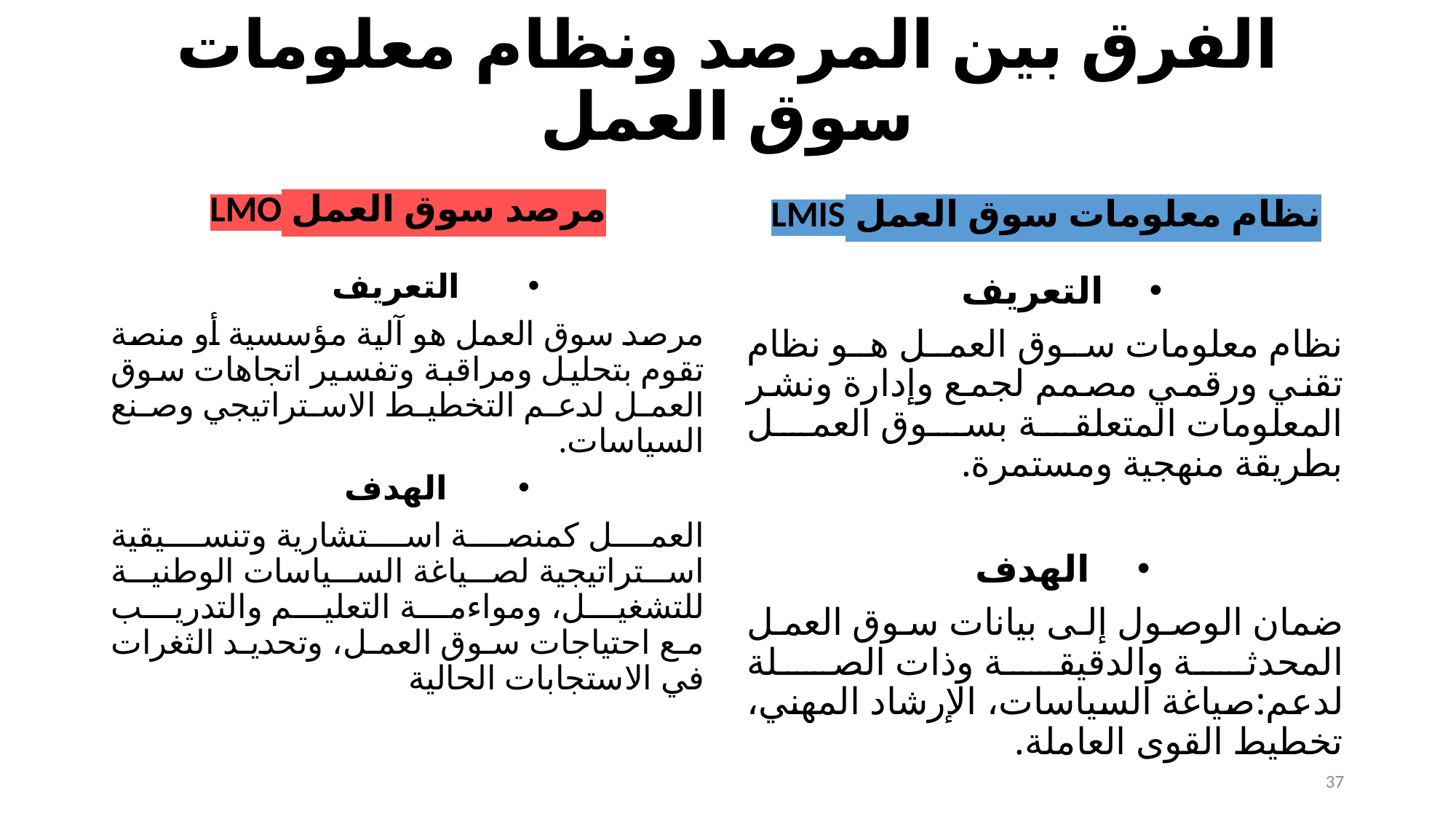

# الفرق بين المرصد ونظام معلومات سوق العمل
مرصد سوق العمل LMO
نظام معلومات سوق العمل LMIS
التعريف
مرصد سوق العمل هو آلية مؤسسية أو منصة تقوم بتحليل ومراقبة وتفسير اتجاهات سوق العمل لدعم التخطيط الاستراتيجي وصنع السياسات.
الهدف
العمل كمنصة استشارية وتنسيقية استراتيجية لصياغة السياسات الوطنية للتشغيل، ومواءمة التعليم والتدريب مع احتياجات سوق العمل، وتحديد الثغرات في الاستجابات الحالية

التعريف
نظام معلومات سوق العمل هو نظام تقني ورقمي مصمم لجمع وإدارة ونشر المعلومات المتعلقة بسوق العمل بطريقة منهجية ومستمرة.

الهدف
ضمان الوصول إلى بيانات سوق العمل المحدثة والدقيقة وذات الصلة لدعم:صياغة السياسات، الإرشاد المهني، تخطيط القوى العاملة.
37